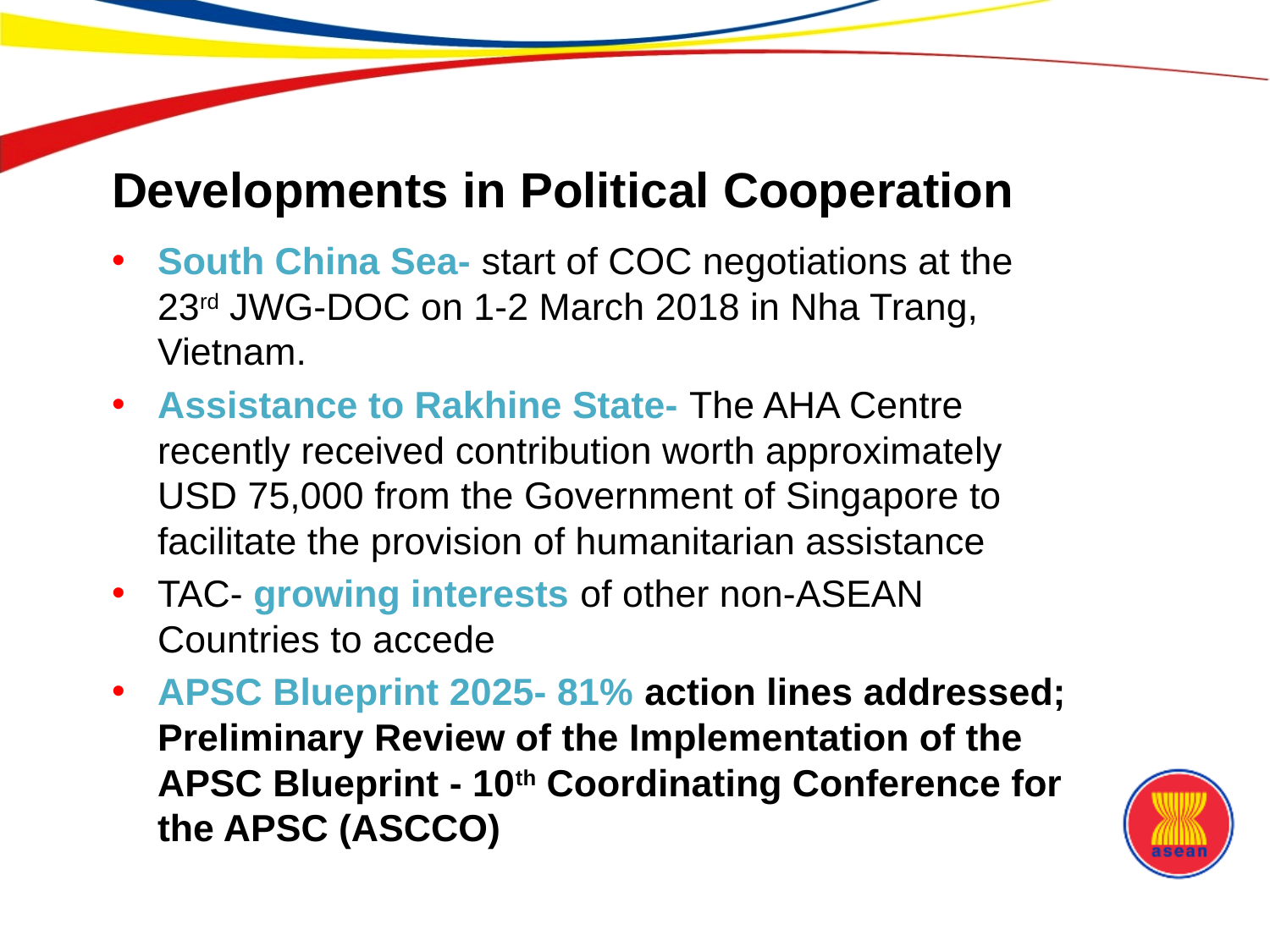

# Developments in Political Cooperation
South China Sea- start of COC negotiations at the 23rd JWG-DOC on 1-2 March 2018 in Nha Trang, Vietnam.
Assistance to Rakhine State- The AHA Centre recently received contribution worth approximately USD 75,000 from the Government of Singapore to facilitate the provision of humanitarian assistance
TAC- growing interests of other non-ASEAN Countries to accede
APSC Blueprint 2025- 81% action lines addressed; Preliminary Review of the Implementation of the APSC Blueprint - 10th Coordinating Conference for the APSC (ASCCO)